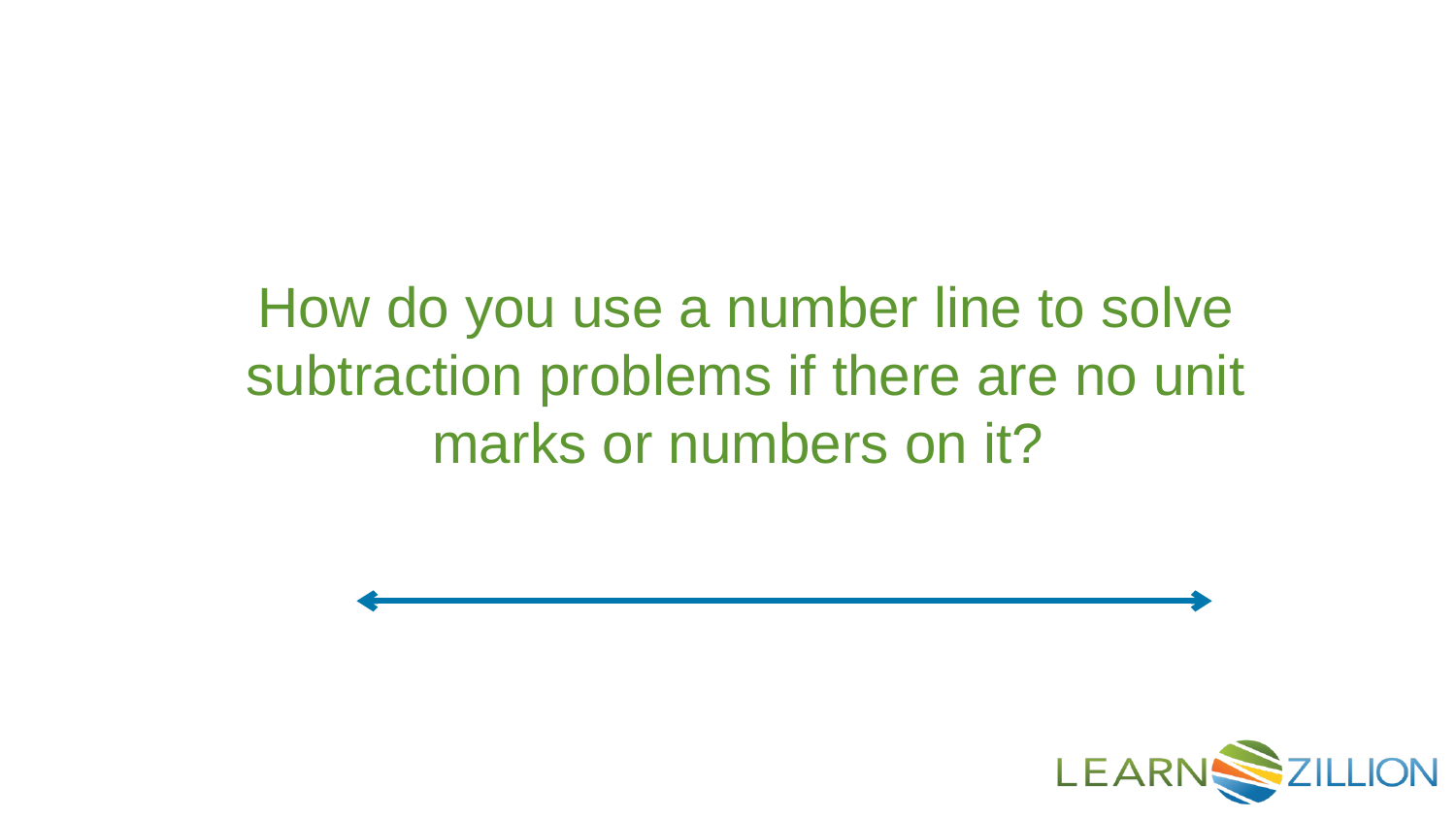

How do you use a number line to solve subtraction problems if there are no unit marks or numbers on it?